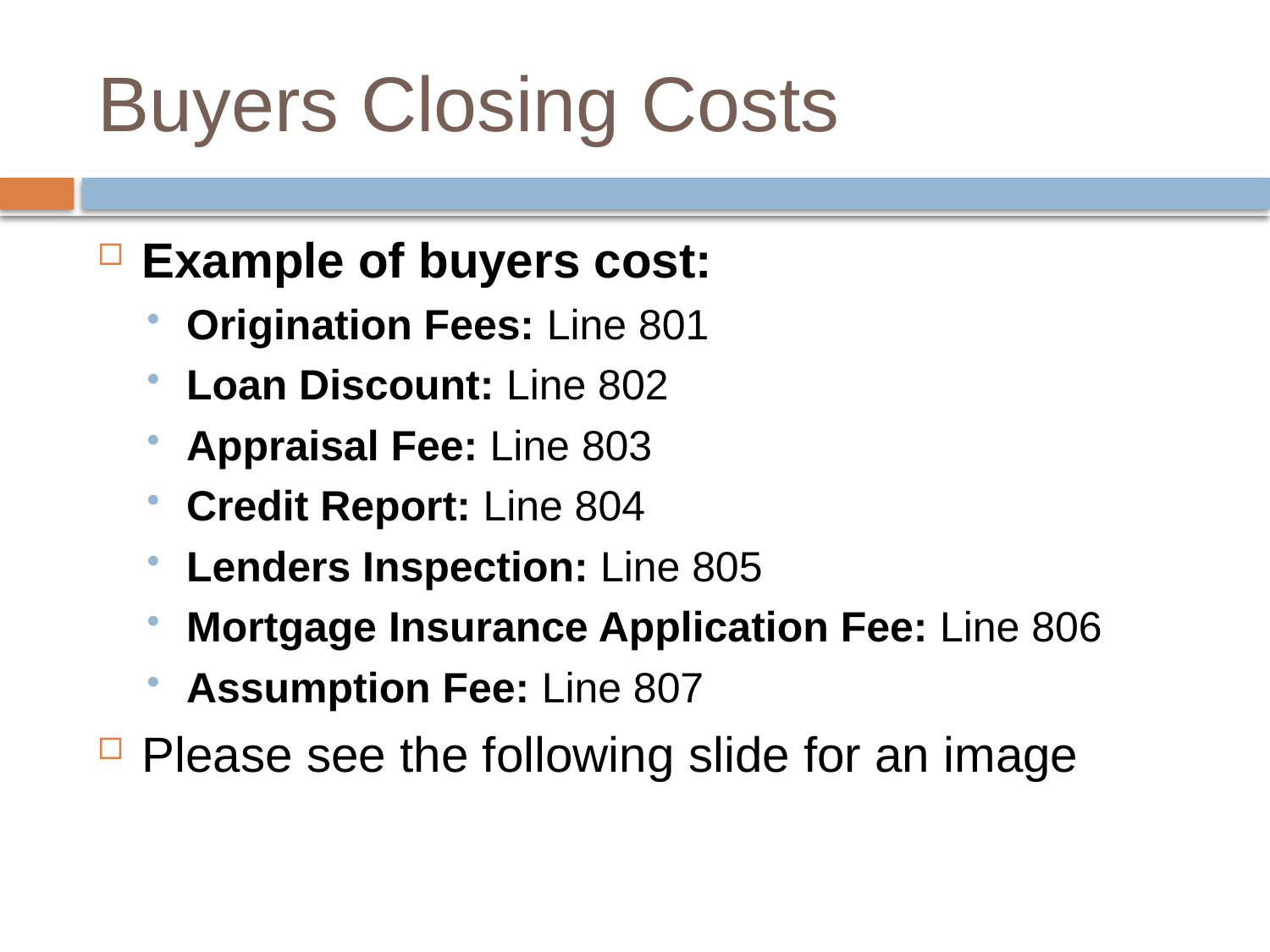

# Buyers Closing Costs
Example of buyers cost:
Origination Fees: Line 801
Loan Discount: Line 802
Appraisal Fee: Line 803
Credit Report: Line 804
Lenders Inspection: Line 805
Mortgage Insurance Application Fee: Line 806
Assumption Fee: Line 807
Please see the following slide for an image